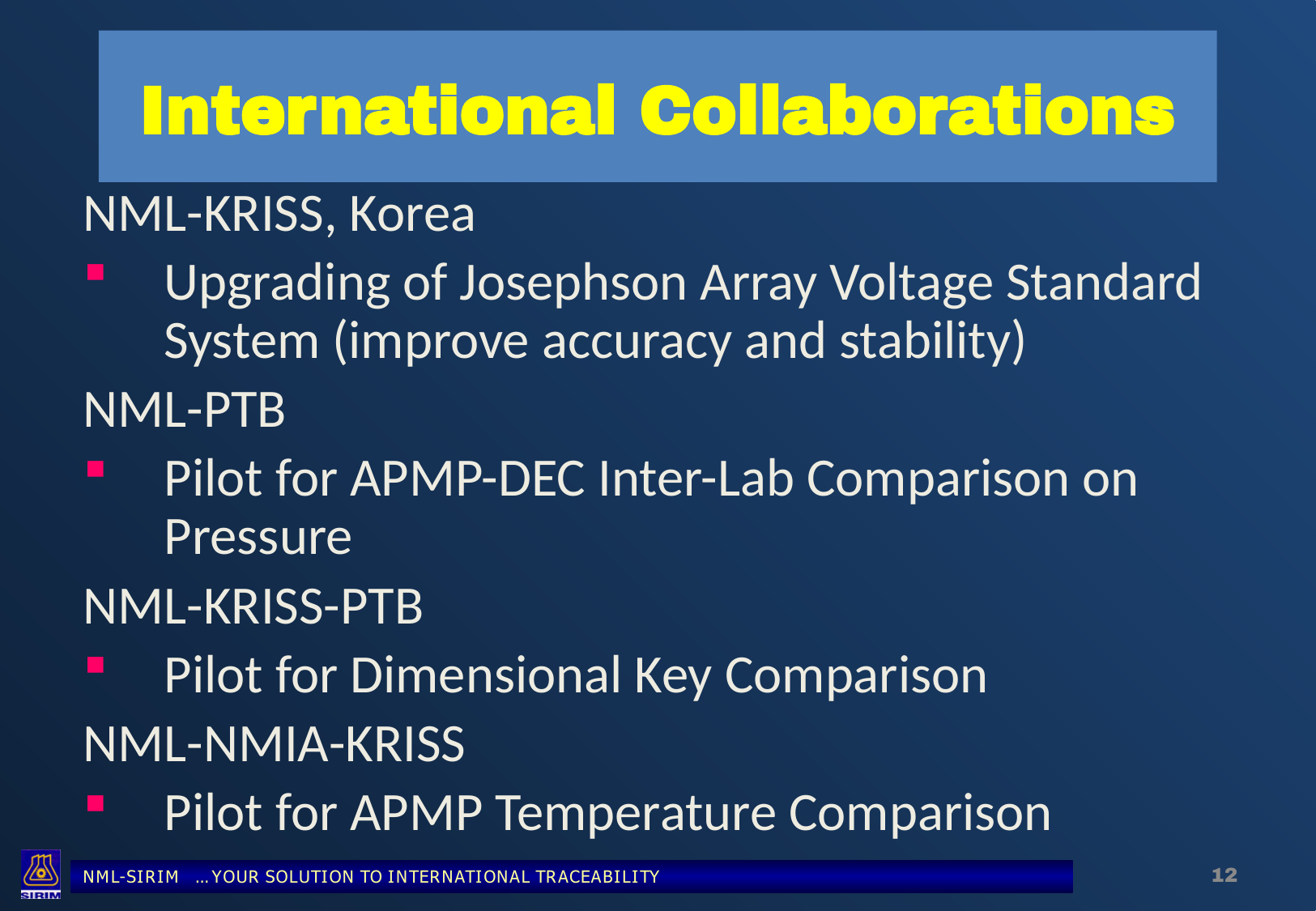

# International Collaborations
NML-KRISS, Korea
Upgrading of Josephson Array Voltage Standard System (improve accuracy and stability)
NML-PTB
Pilot for APMP-DEC Inter-Lab Comparison on Pressure
NML-KRISS-PTB
Pilot for Dimensional Key Comparison
NML-NMIA-KRISS
Pilot for APMP Temperature Comparison